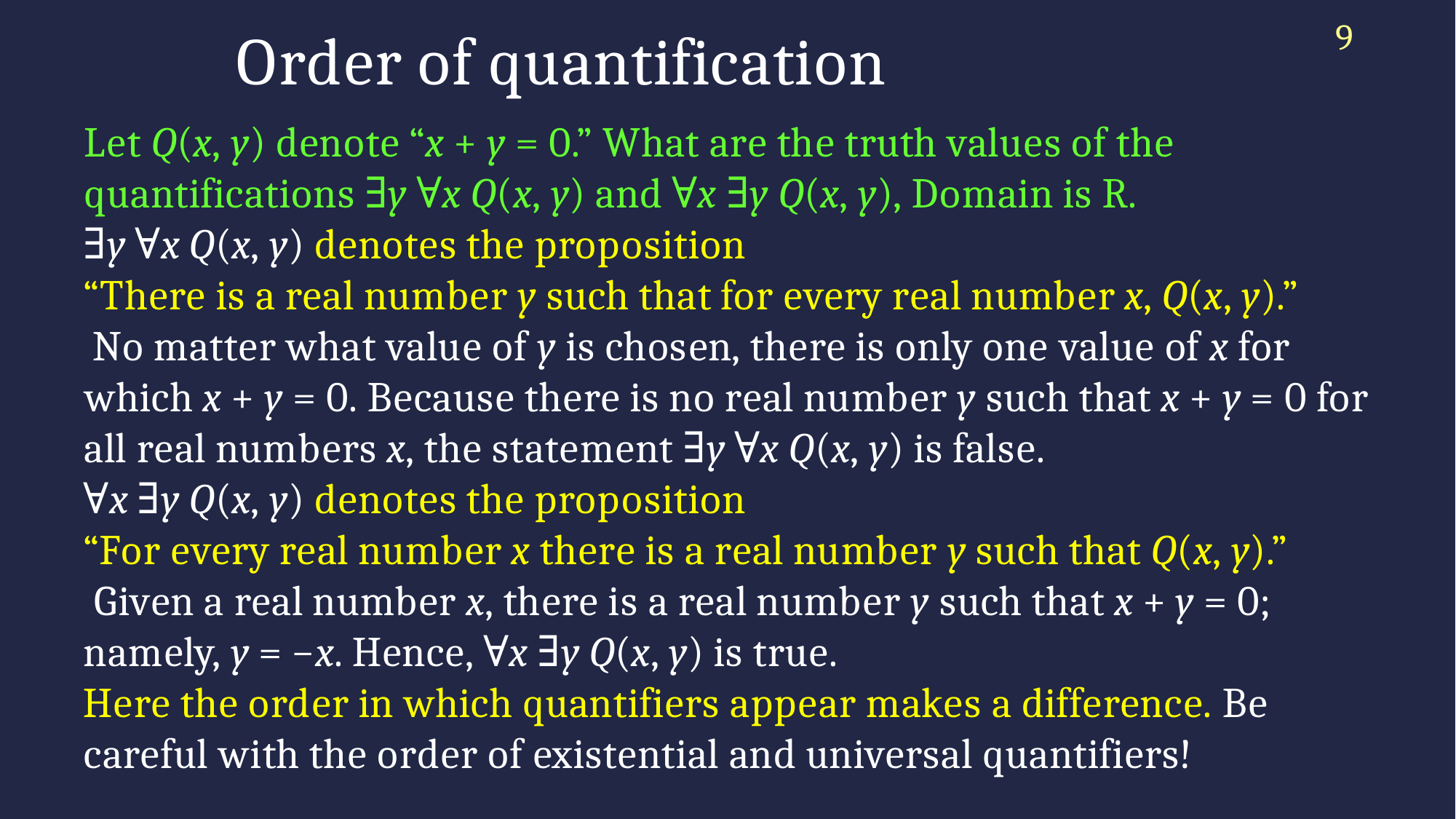

9
# Order of quantification
Let Q(x, y) denote “x + y = 0.” What are the truth values of the quantifications ∃y ∀x Q(x, y) and ∀x ∃y Q(x, y), Domain is R.
∃y ∀x Q(x, y) denotes the proposition
“There is a real number y such that for every real number x, Q(x, y).”
 No matter what value of y is chosen, there is only one value of x for which x + y = 0. Because there is no real number y such that x + y = 0 for all real numbers x, the statement ∃y ∀x Q(x, y) is false.
∀x ∃y Q(x, y) denotes the proposition
“For every real number x there is a real number y such that Q(x, y).”
 Given a real number x, there is a real number y such that x + y = 0;
namely, y = −x. Hence, ∀x ∃y Q(x, y) is true.
Here the order in which quantifiers appear makes a difference. Be careful with the order of existential and universal quantifiers!